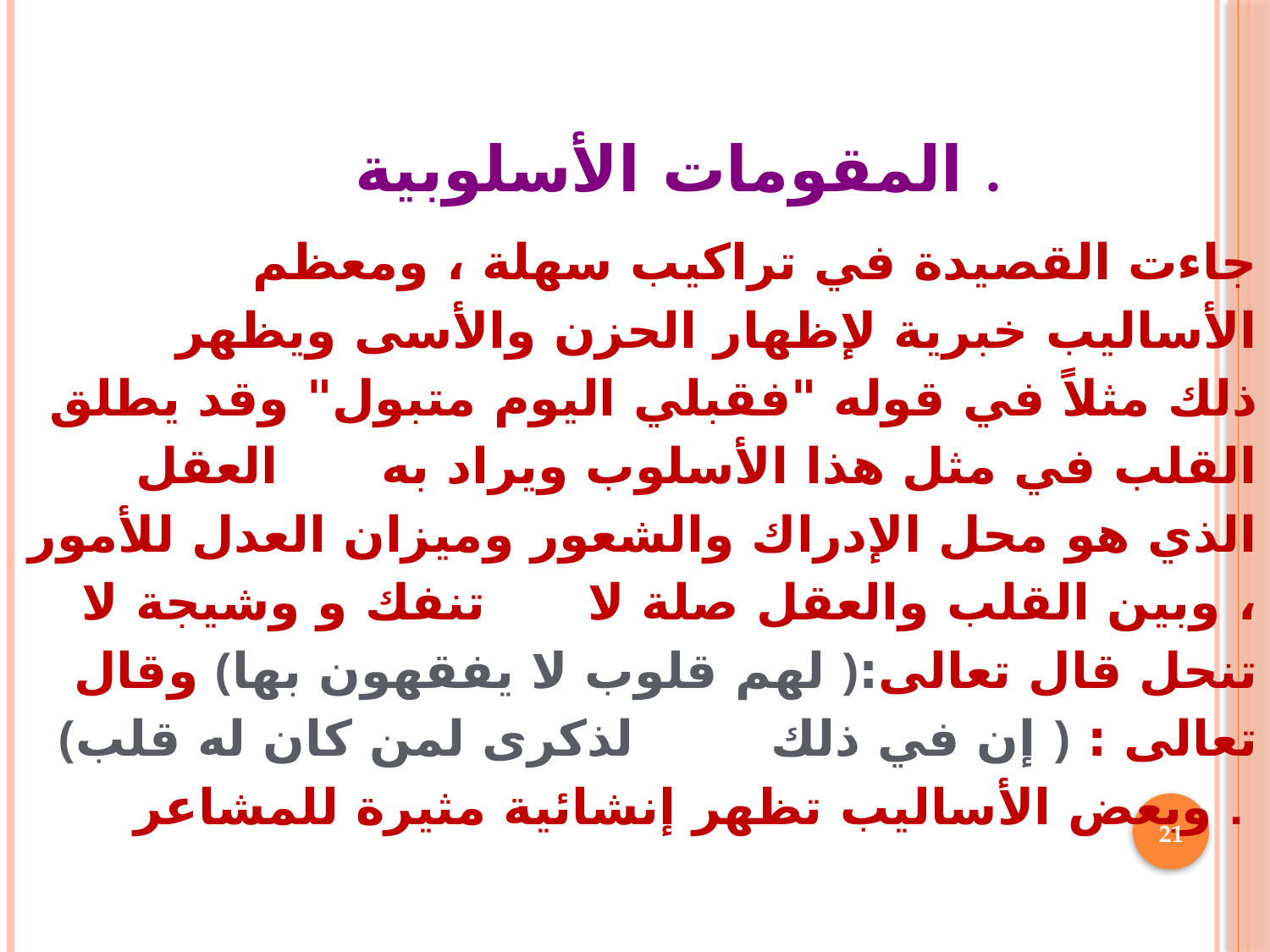

المقومات الأسلوبية .
  جاءت القصيدة في تراكيب سهلة ، ومعظم الأساليب خبرية لإظهار الحزن والأسى ويظهر     ذلك مثلاً في قوله "فقبلي اليوم متبول" وقد يطلق القلب في مثل هذا الأسلوب ويراد به      العقل الذي هو محل الإدراك والشعور وميزان العدل للأمور ، وبين القلب والعقل صلة لا      تنفك و وشيجة لا تنحل قال تعالى:﴿ لهم قلوب لا يفقهون بها﴾ وقال تعالى : ﴿ إن في ذلك        لذكرى لمن كان له قلب﴾ وبعض الأساليب تظهر إنشائية مثيرة للمشاعر .

21